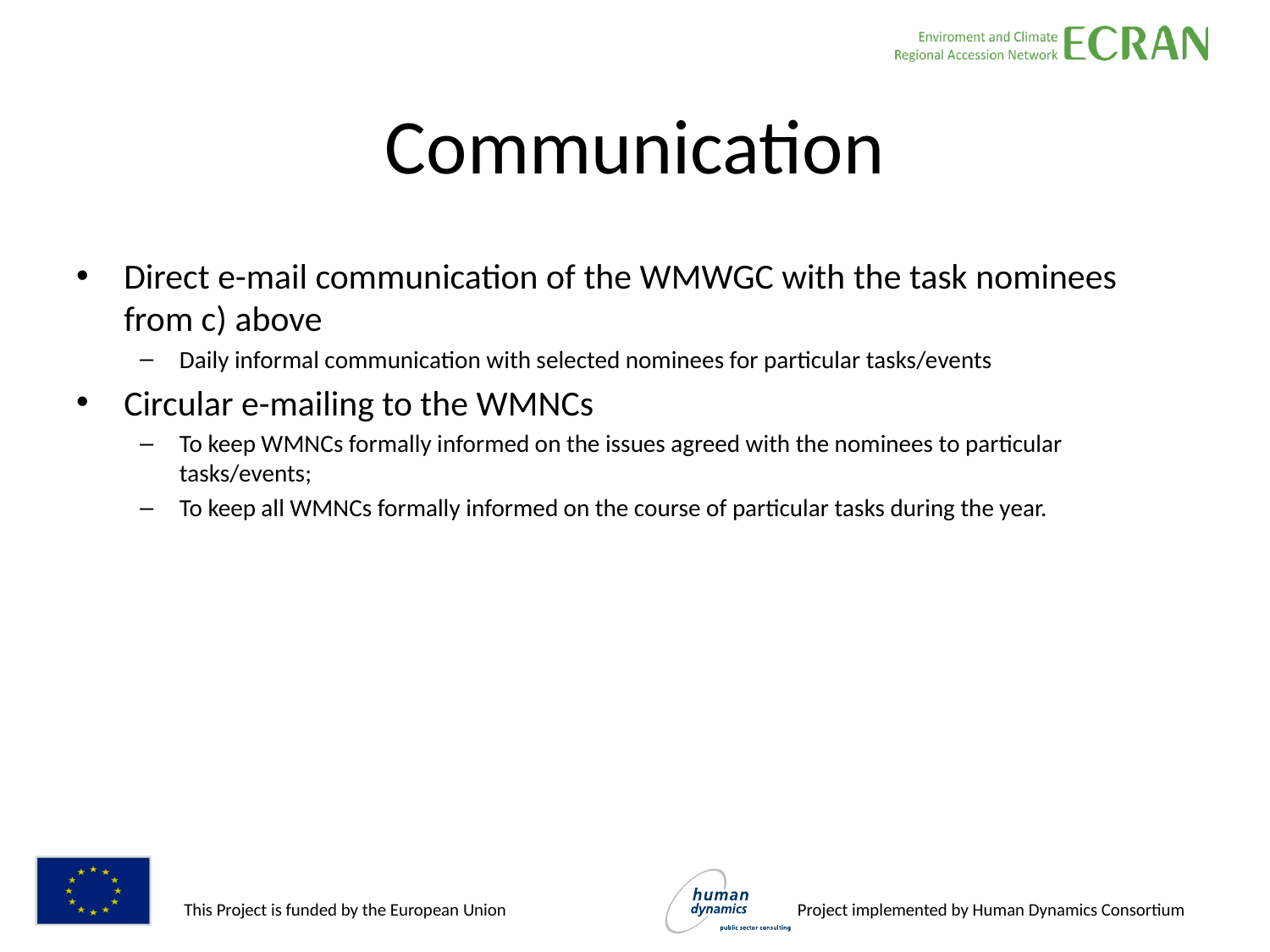

# Communication
Direct e-mail communication of the WMWGC with the task nominees from c) above
Daily informal communication with selected nominees for particular tasks/events
Circular e-mailing to the WMNCs
To keep WMNCs formally informed on the issues agreed with the nominees to particular tasks/events;
To keep all WMNCs formally informed on the course of particular tasks during the year.